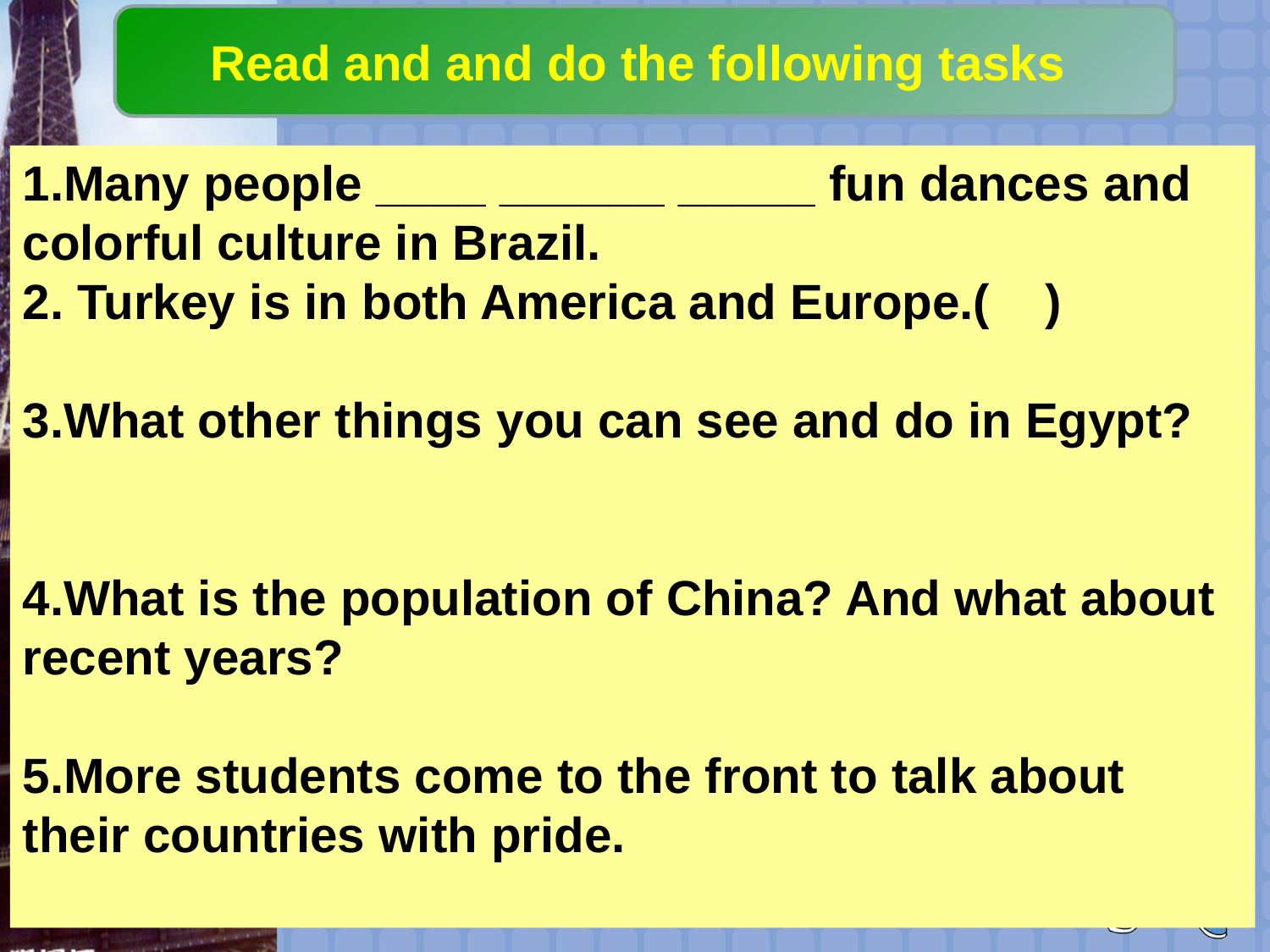

Read and and do the following tasks
#
1.Many people ____ ______ _____ fun dances and colorful culture in Brazil.
2. Turkey is in both America and Europe.(    )

3.What other things you can see and do in Egypt?

4.What is the population of China? And what about recent years?

5.More students come to the front to talk about their countries with pride.